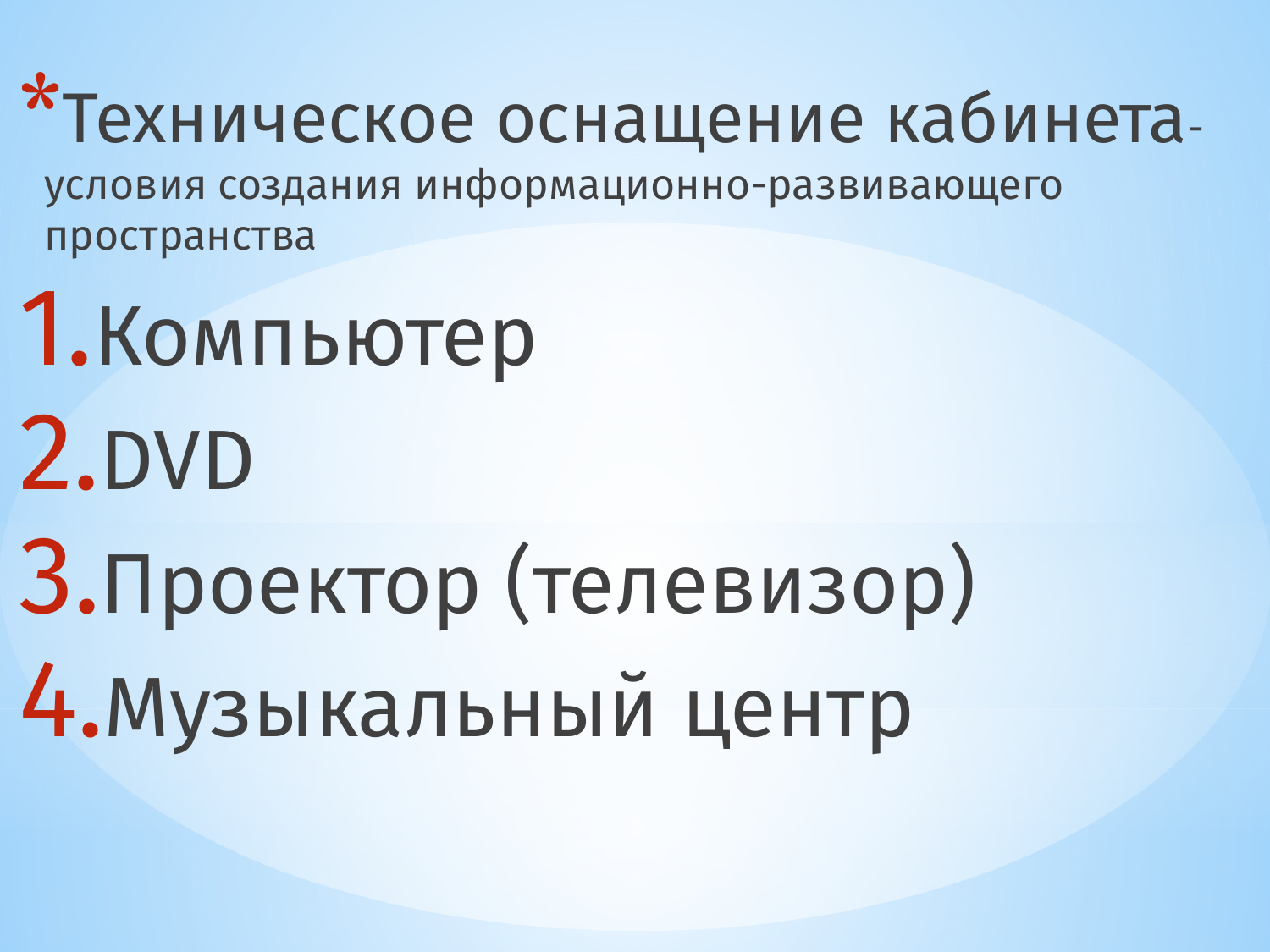

Техническое оснащение кабинета-условия создания информационно-развивающего пространства
Компьютер
DVD
Проектор (телевизор)
Музыкальный центр